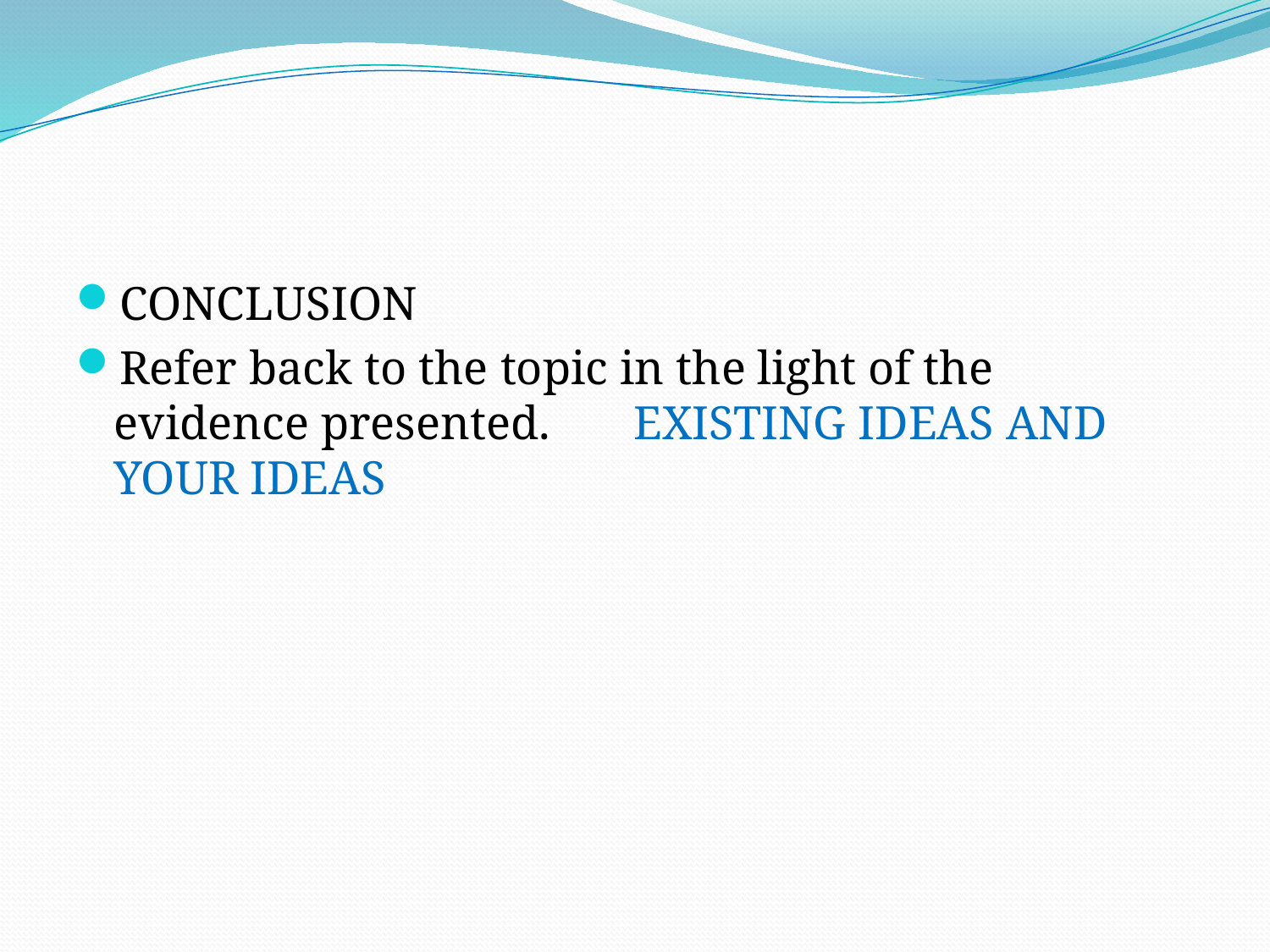

#
CONCLUSION
Refer back to the topic in the light of the evidence presented.       EXISTING IDEAS AND YOUR IDEAS